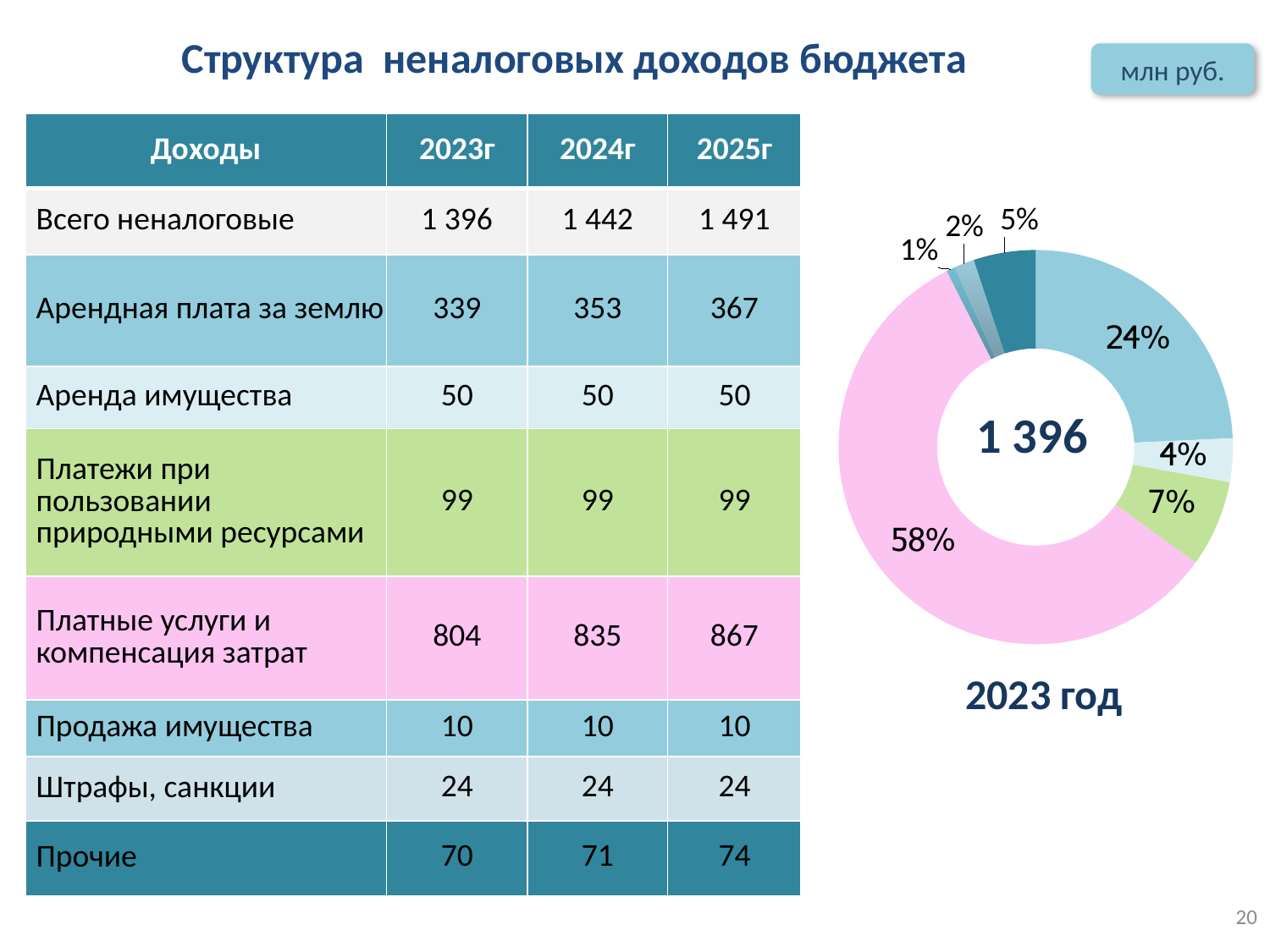

Структура  неналоговых доходов бюджета
млн руб.
| Доходы | 2023г | 2024г | 2025г |
| --- | --- | --- | --- |
| Всего неналоговые | 1 396 | 1 442 | 1 491 |
| Арендная плата за землю | 339 | 353 | 367 |
| Аренда имущества | 50 | 50 | 50 |
| Платежи при пользовании природными ресурсами | 99 | 99 | 99 |
| Платные услуги и компенсация затрат | 804 | 835 | 867 |
| Продажа имущества | 10 | 10 | 10 |
| Штрафы, санкции | 24 | 24 | 24 |
| Прочие | 70 | 71 | 74 |

[unsupported chart]

2023 год
20